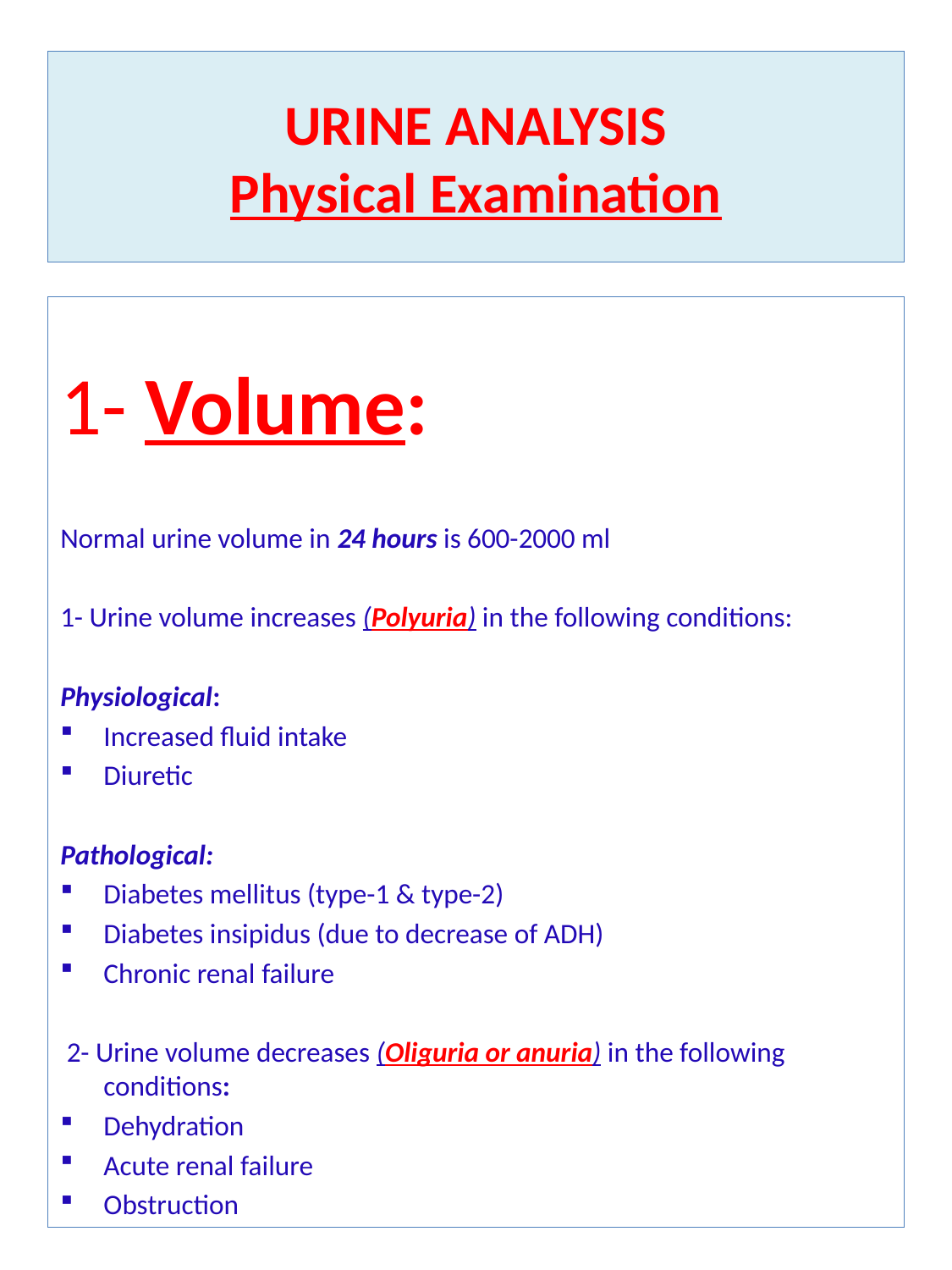

# URINE ANALYSIS Physical Examination

1- Volume:

Normal urine volume in 24 hours is 600-2000 ml

1- Urine volume increases (Polyuria) in the following conditions:

Physiological:
Increased fluid intake
Diuretic

Pathological:
Diabetes mellitus (type-1 & type-2)
Diabetes insipidus (due to decrease of ADH)
Chronic renal failure

 2- Urine volume decreases (Oliguria or anuria) in the following conditions:
Dehydration
Acute renal failure
Obstruction